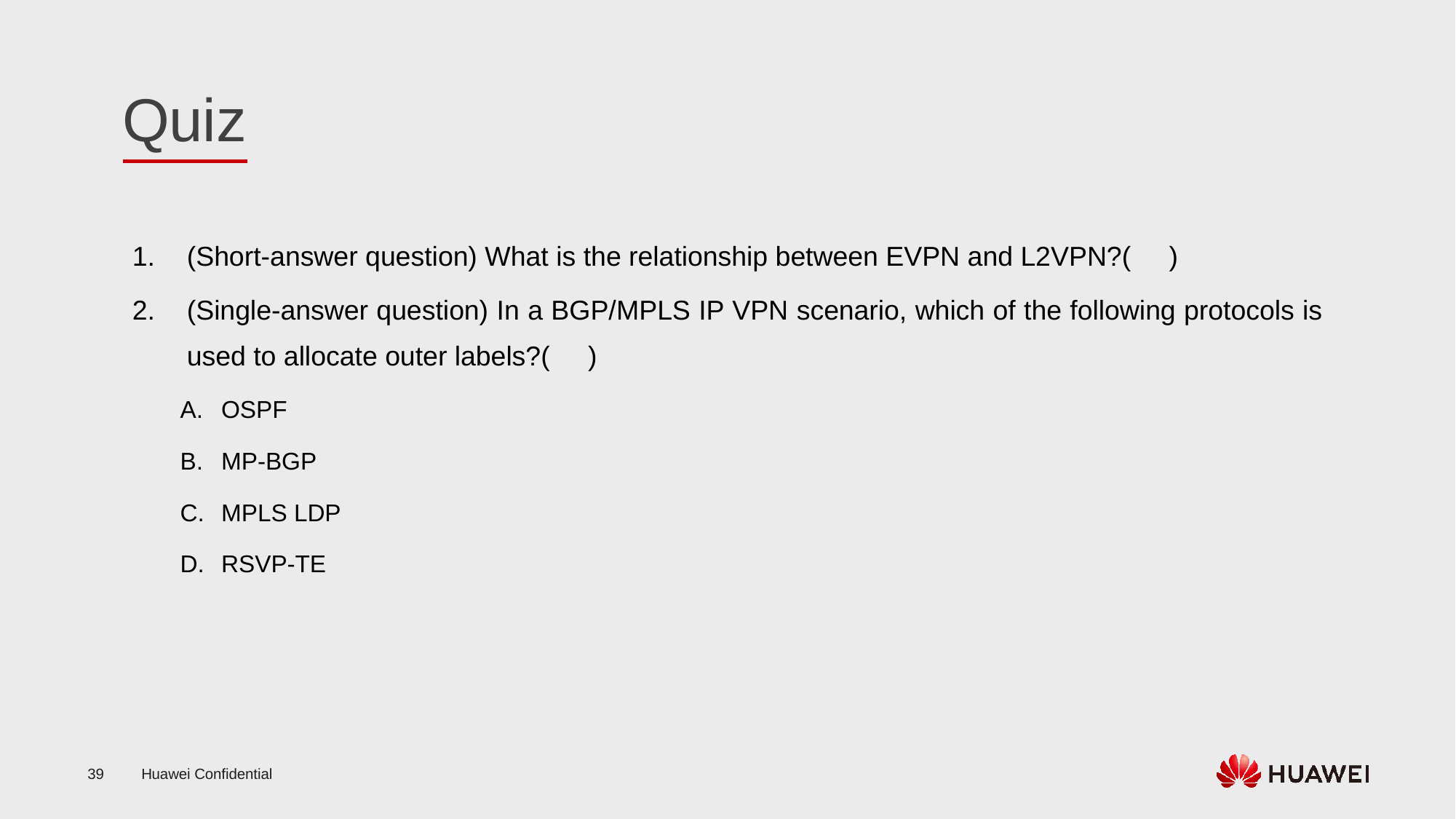

(Short-answer question) What is the relationship between EVPN and L2VPN?(     )
(Single-answer question) In a BGP/MPLS IP VPN scenario, which of the following protocols is used to allocate outer labels?(     )
OSPF
MP-BGP
MPLS LDP
RSVP-TE